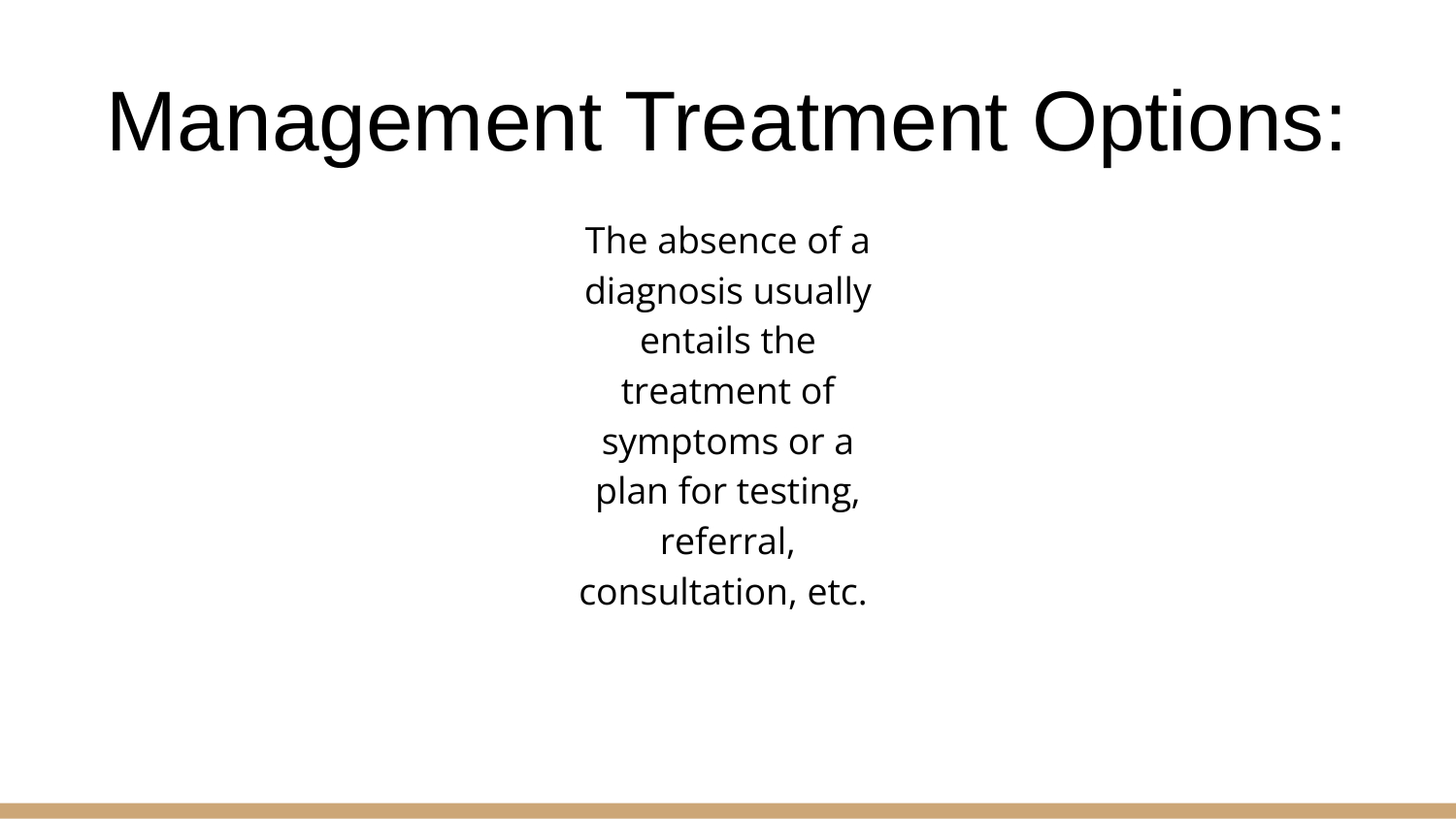

# Management Treatment Options:
The absence of a diagnosis usually entails the treatment of symptoms or a plan for testing, referral, consultation, etc.